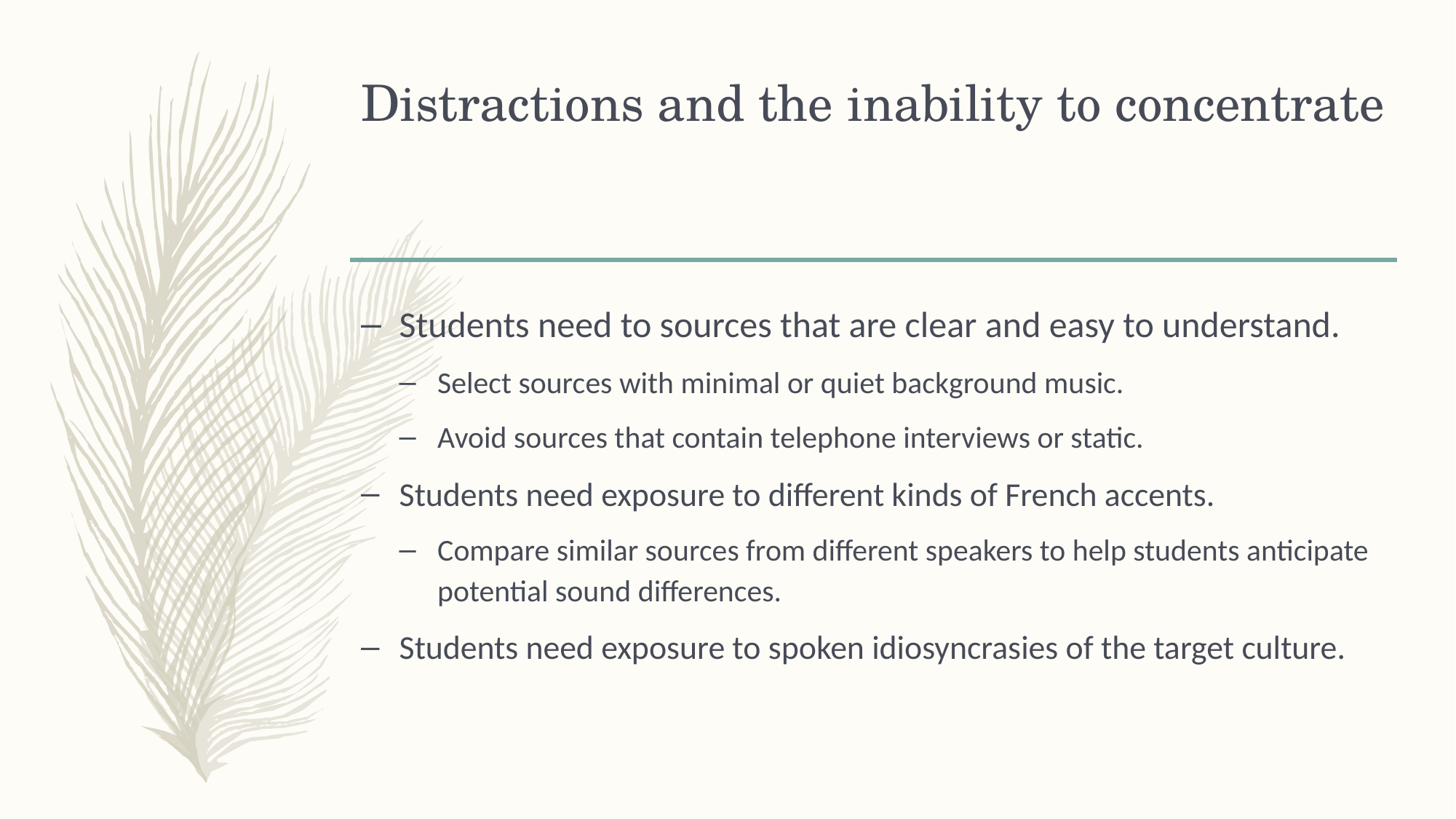

# Distractions and the inability to concentrate
Students need to sources that are clear and easy to understand.
Select sources with minimal or quiet background music.
Avoid sources that contain telephone interviews or static.
Students need exposure to different kinds of French accents.
Compare similar sources from different speakers to help students anticipate potential sound differences.
Students need exposure to spoken idiosyncrasies of the target culture.